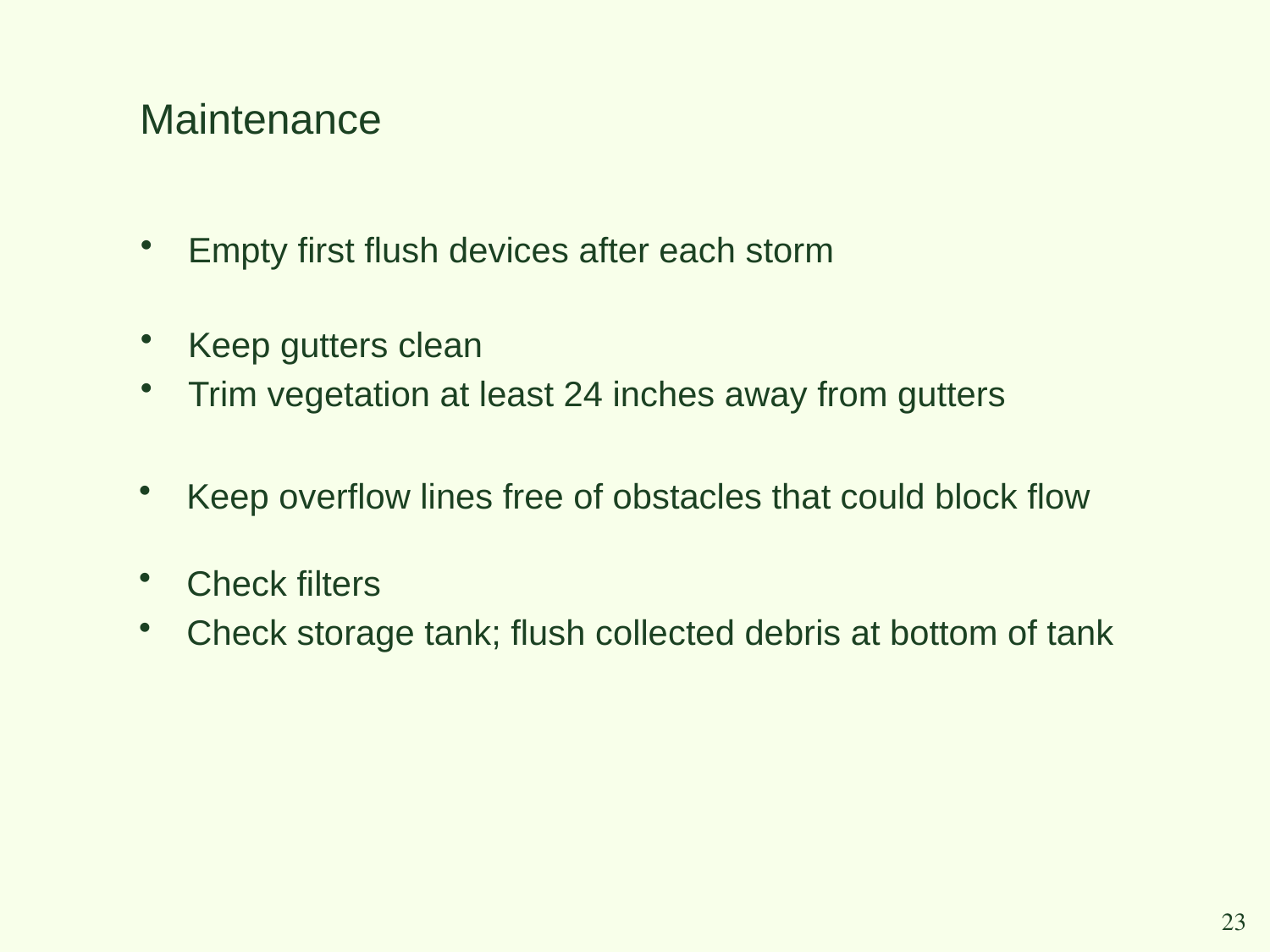

# Maintenance
Empty first flush devices after each storm
Keep gutters clean
Trim vegetation at least 24 inches away from gutters
Keep overflow lines free of obstacles that could block flow
Check filters
Check storage tank; flush collected debris at bottom of tank
23